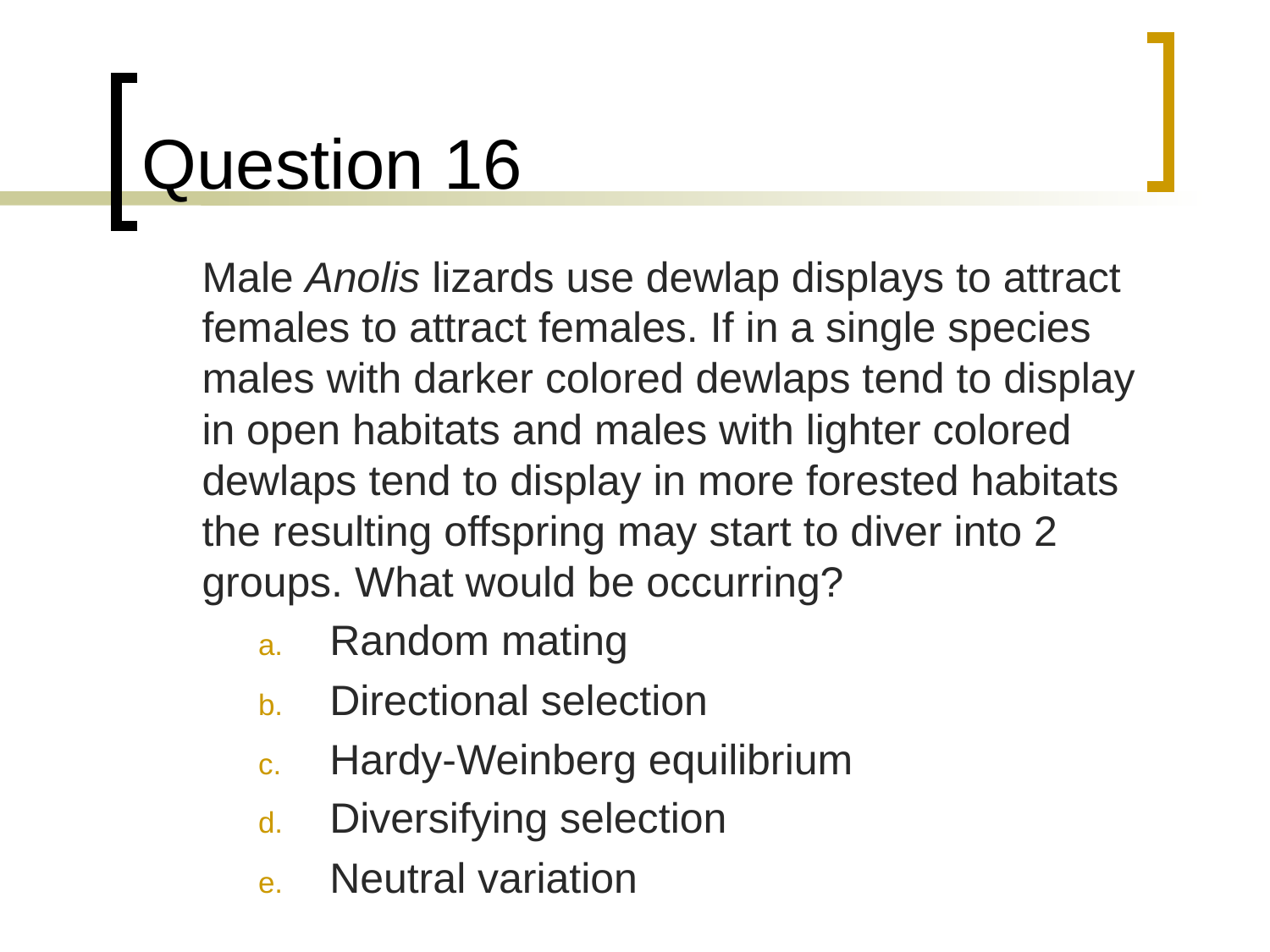

# Question 16
	Male Anolis lizards use dewlap displays to attract females to attract females. If in a single species males with darker colored dewlaps tend to display in open habitats and males with lighter colored dewlaps tend to display in more forested habitats the resulting offspring may start to diver into 2 groups. What would be occurring?
Random mating
Directional selection
Hardy-Weinberg equilibrium
Diversifying selection
Neutral variation